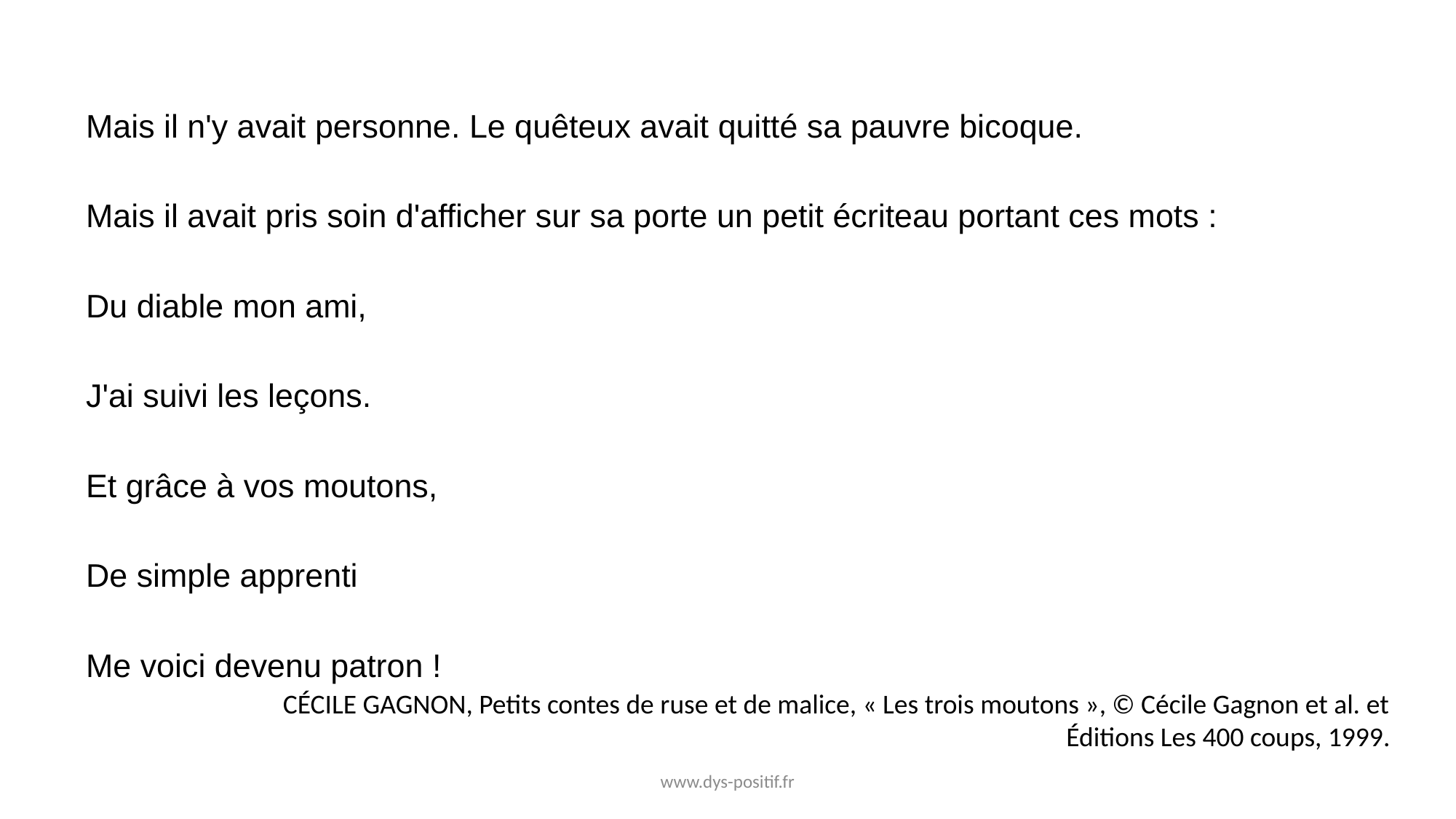

Mais il n'y avait personne. Le quêteux avait quitté sa pauvre bicoque.
Mais il avait pris soin d'afficher sur sa porte un petit écriteau portant ces mots :
Du diable mon ami,
J'ai suivi les leçons.
Et grâce à vos moutons,
De simple apprenti
Me voici devenu patron !
CÉCILE GAGNON, Petits contes de ruse et de malice, « Les trois moutons », © Cécile Gagnon et al. et Éditions Les 400 coups, 1999.
www.dys-positif.fr